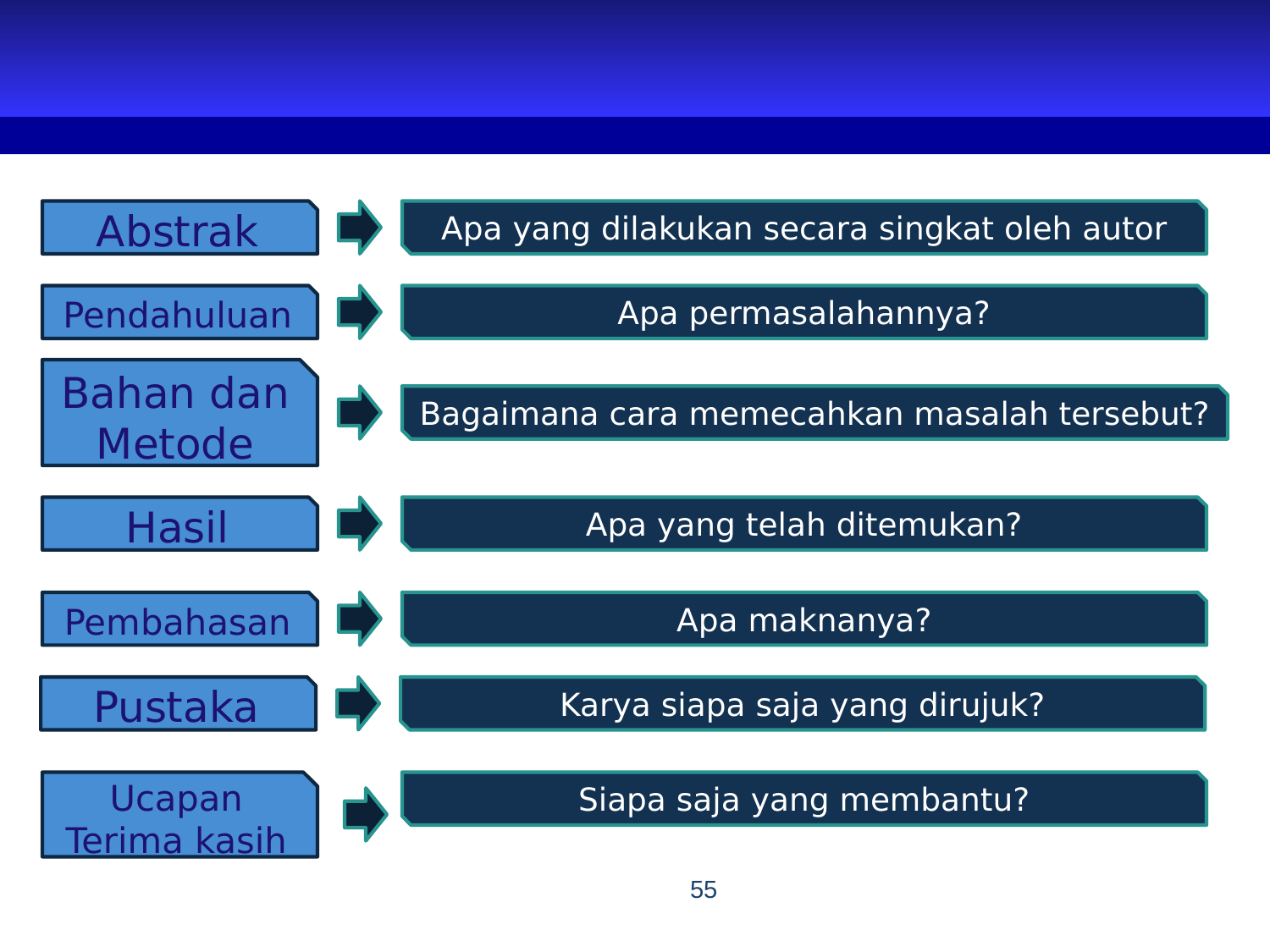

#
Abstrak

Apa yang dilakukan secara singkat oleh autor
Pendahuluan

Apa permasalahannya?
Bahan dan Metode

Bagaimana cara memecahkan masalah tersebut?
Hasil

Apa yang telah ditemukan?
Pembahasan

Apa maknanya?
Pustaka

Karya siapa saja yang dirujuk?
Ucapan Terima kasih
Siapa saja yang membantu?

55